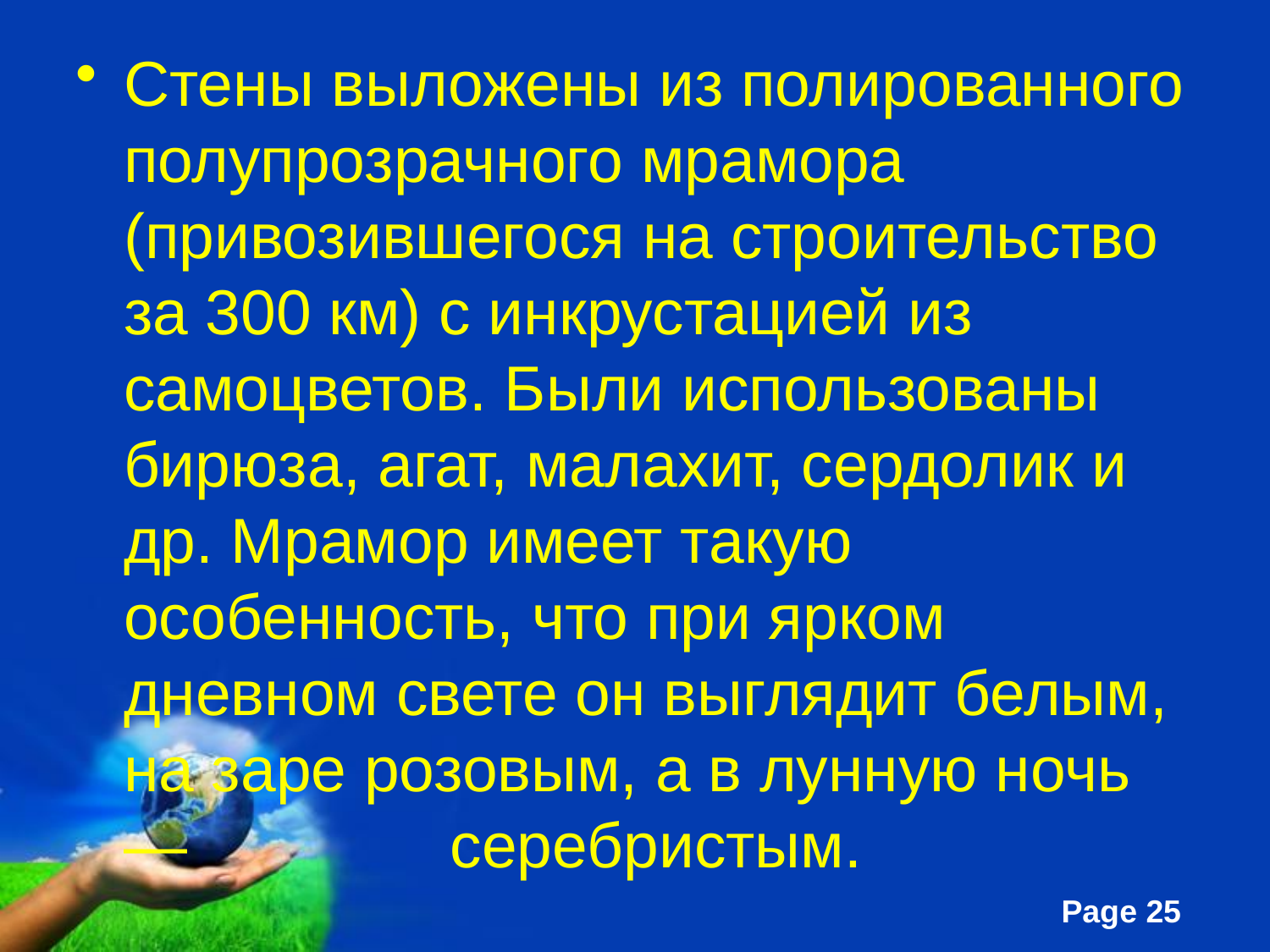

Стены выложены из полированного полупрозрачного мрамора (привозившегося на строительство за 300 км) с инкрустацией из самоцветов. Были использованы бирюза, агат, малахит, сердолик и др. Мрамор имеет такую особенность, что при ярком дневном свете он выглядит белым, на заре розовым, а в лунную ночь    —               серебристым.
#